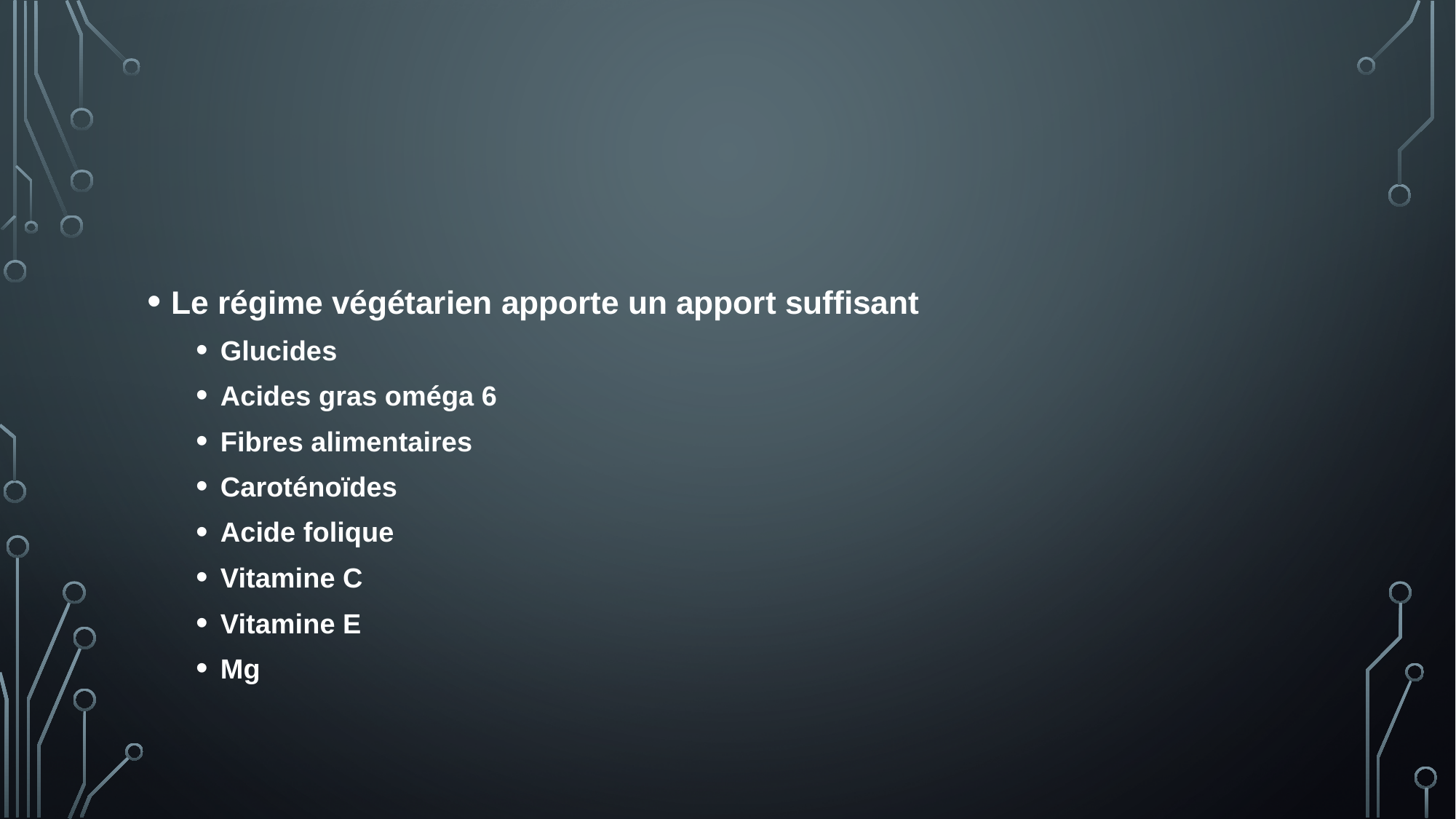

#
Le régime végétarien apporte un apport suffisant
Glucides
Acides gras oméga 6
Fibres alimentaires
Caroténoïdes
Acide folique
Vitamine C
Vitamine E
Mg